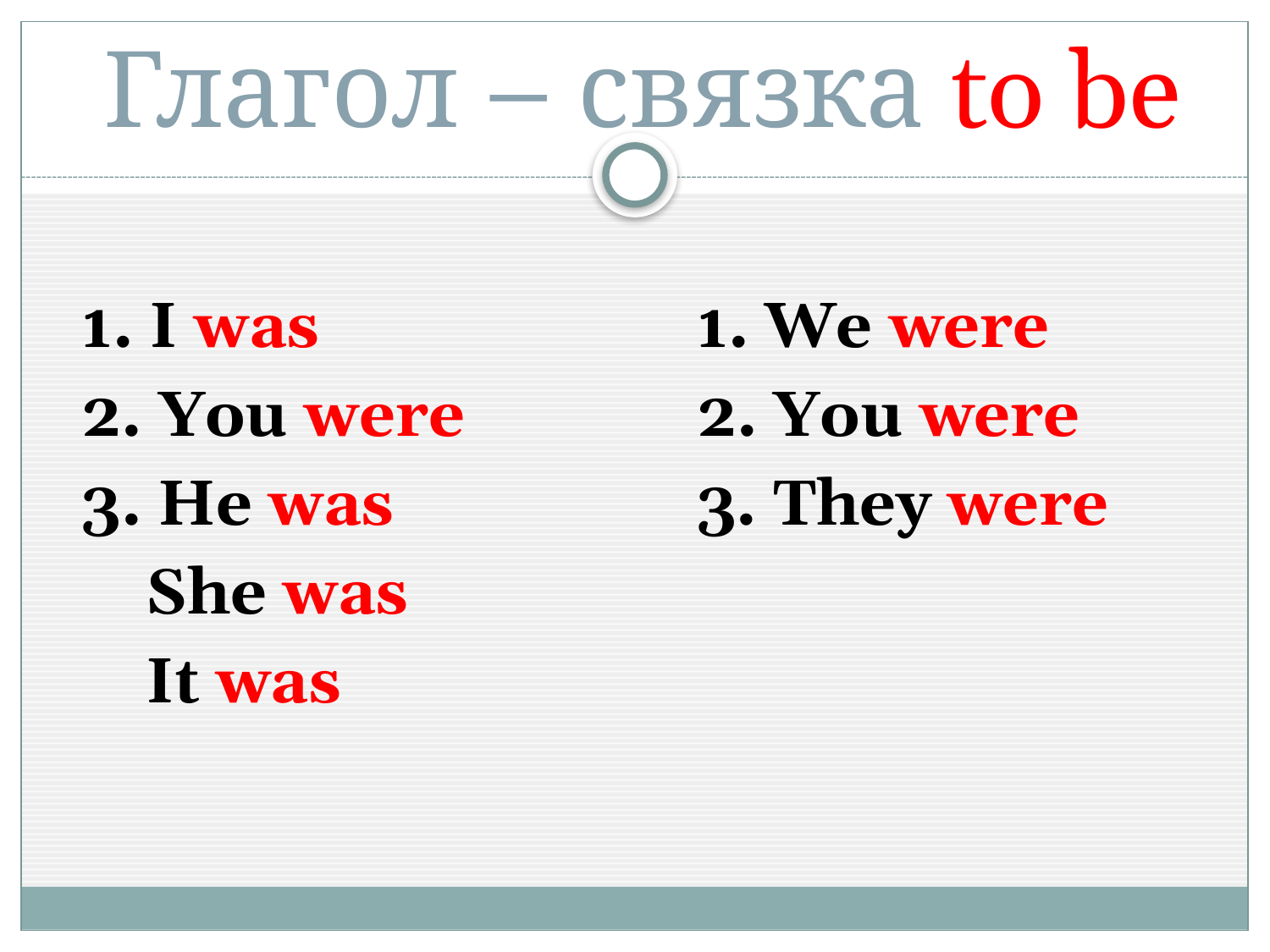

# Глагол – связка to be
1. I was
2. You were
3. He was
    She was
    It was
1. We were
2. You were
3. They were